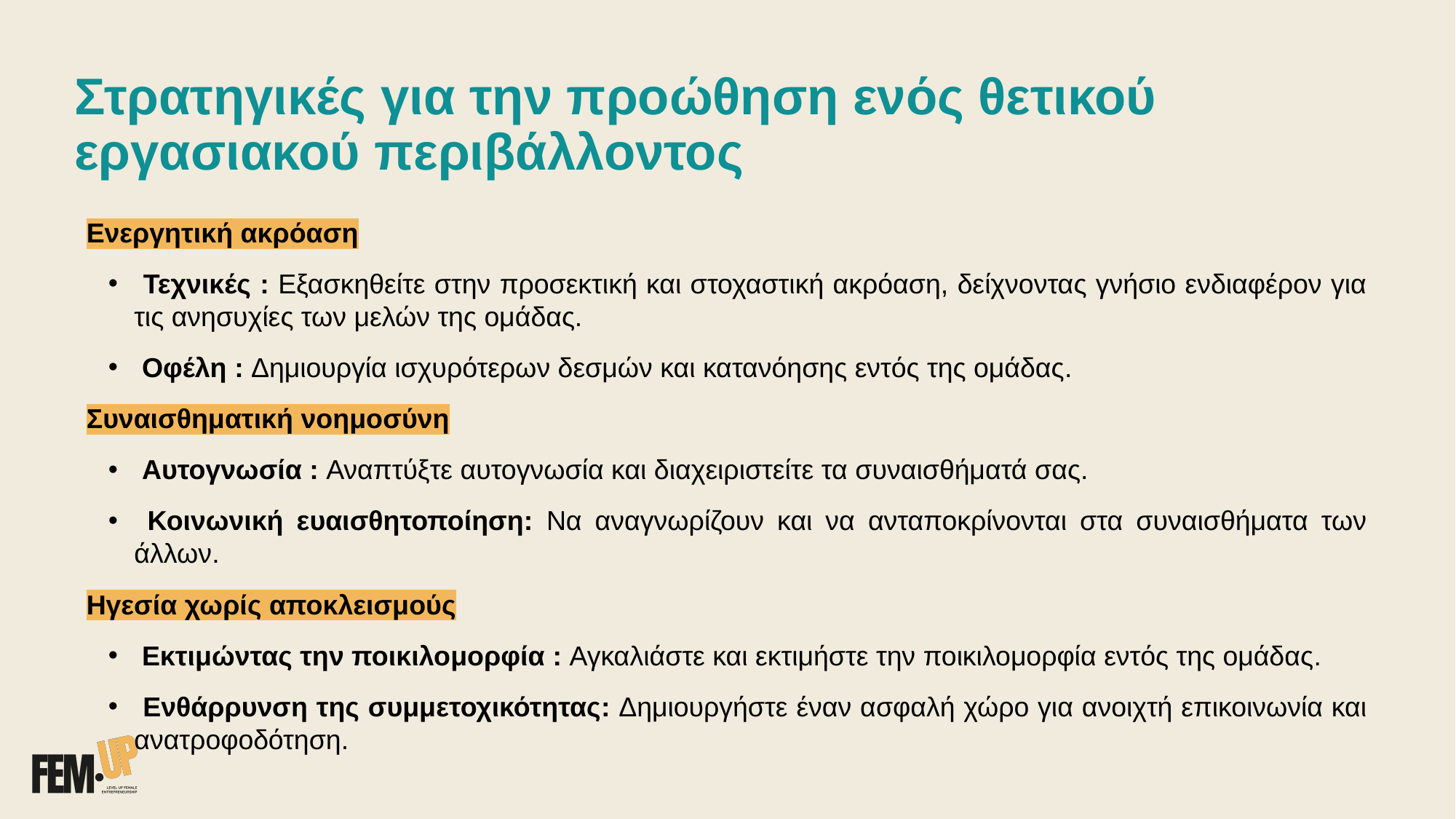

# Στρατηγικές για την προώθηση ενός θετικού εργασιακού περιβάλλοντος
Ενεργητική ακρόαση
 Τεχνικές : Εξασκηθείτε στην προσεκτική και στοχαστική ακρόαση, δείχνοντας γνήσιο ενδιαφέρον για τις ανησυχίες των μελών της ομάδας.
 Οφέλη : Δημιουργία ισχυρότερων δεσμών και κατανόησης εντός της ομάδας.
Συναισθηματική νοημοσύνη
 Αυτογνωσία : Αναπτύξτε αυτογνωσία και διαχειριστείτε τα συναισθήματά σας.
 Κοινωνική ευαισθητοποίηση: Να αναγνωρίζουν και να ανταποκρίνονται στα συναισθήματα των άλλων.
Ηγεσία χωρίς αποκλεισμούς
 Εκτιμώντας την ποικιλομορφία : Αγκαλιάστε και εκτιμήστε την ποικιλομορφία εντός της ομάδας.
 Ενθάρρυνση της συμμετοχικότητας: Δημιουργήστε έναν ασφαλή χώρο για ανοιχτή επικοινωνία και ανατροφοδότηση.